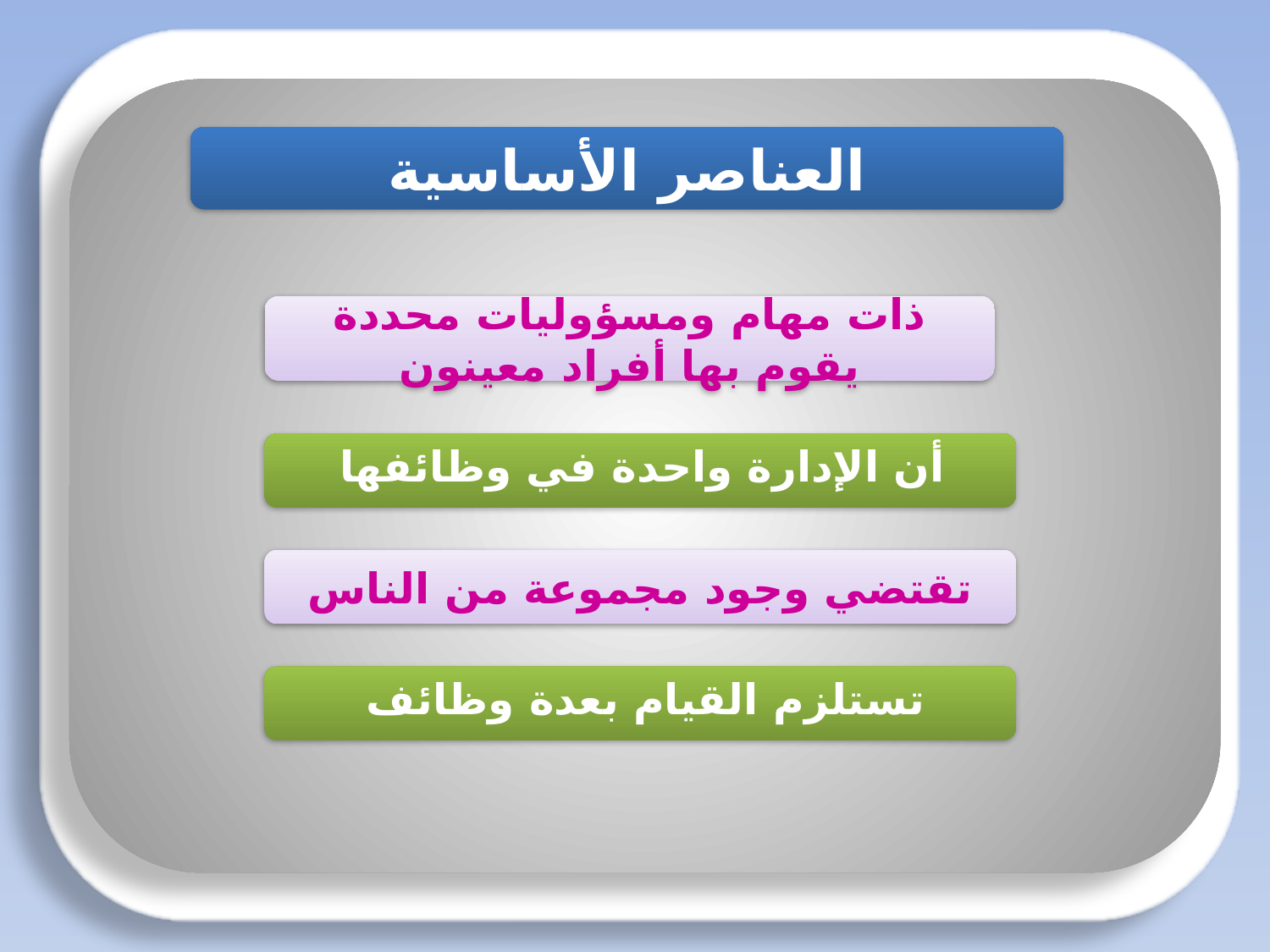

العناصر الأساسية
#
ذات مهام ومسؤوليات محددة يقوم بها أفراد معينون
أن الإدارة واحدة في وظائفها

تقتضي وجود مجموعة من الناس

تستلزم القيام بعدة وظائف
اعداد / أ. غادة الرشيد